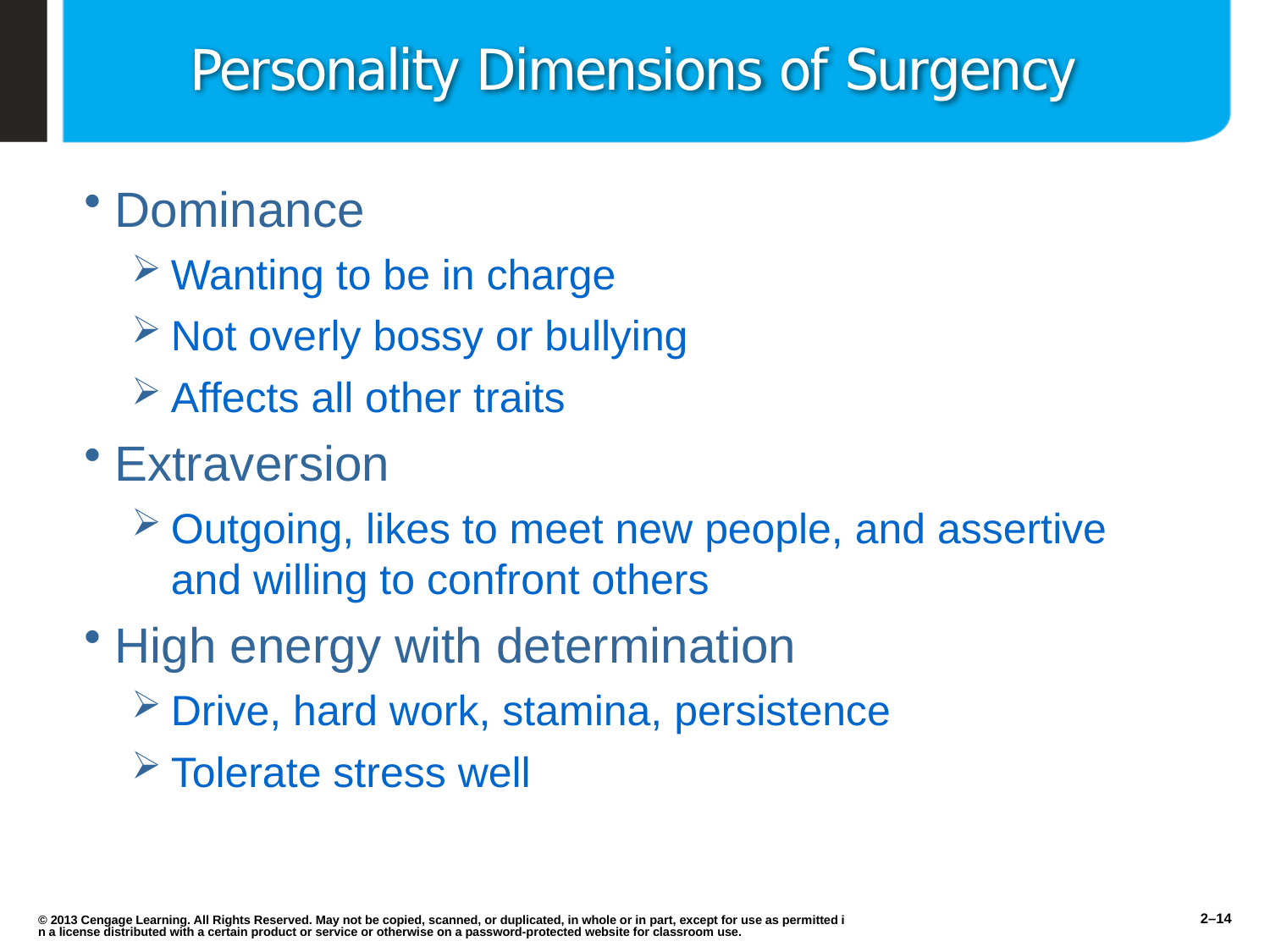

# Personality Dimensions of Surgency
Dominance
Wanting to be in charge
Not overly bossy or bullying
Affects all other traits
Extraversion
Outgoing, likes to meet new people, and assertive and willing to confront others
High energy with determination
Drive, hard work, stamina, persistence
Tolerate stress well
© 2013 Cengage Learning. All Rights Reserved. May not be copied, scanned, or duplicated, in whole or in part, except for use as permitted in a license distributed with a certain product or service or otherwise on a password-protected website for classroom use.
2–14